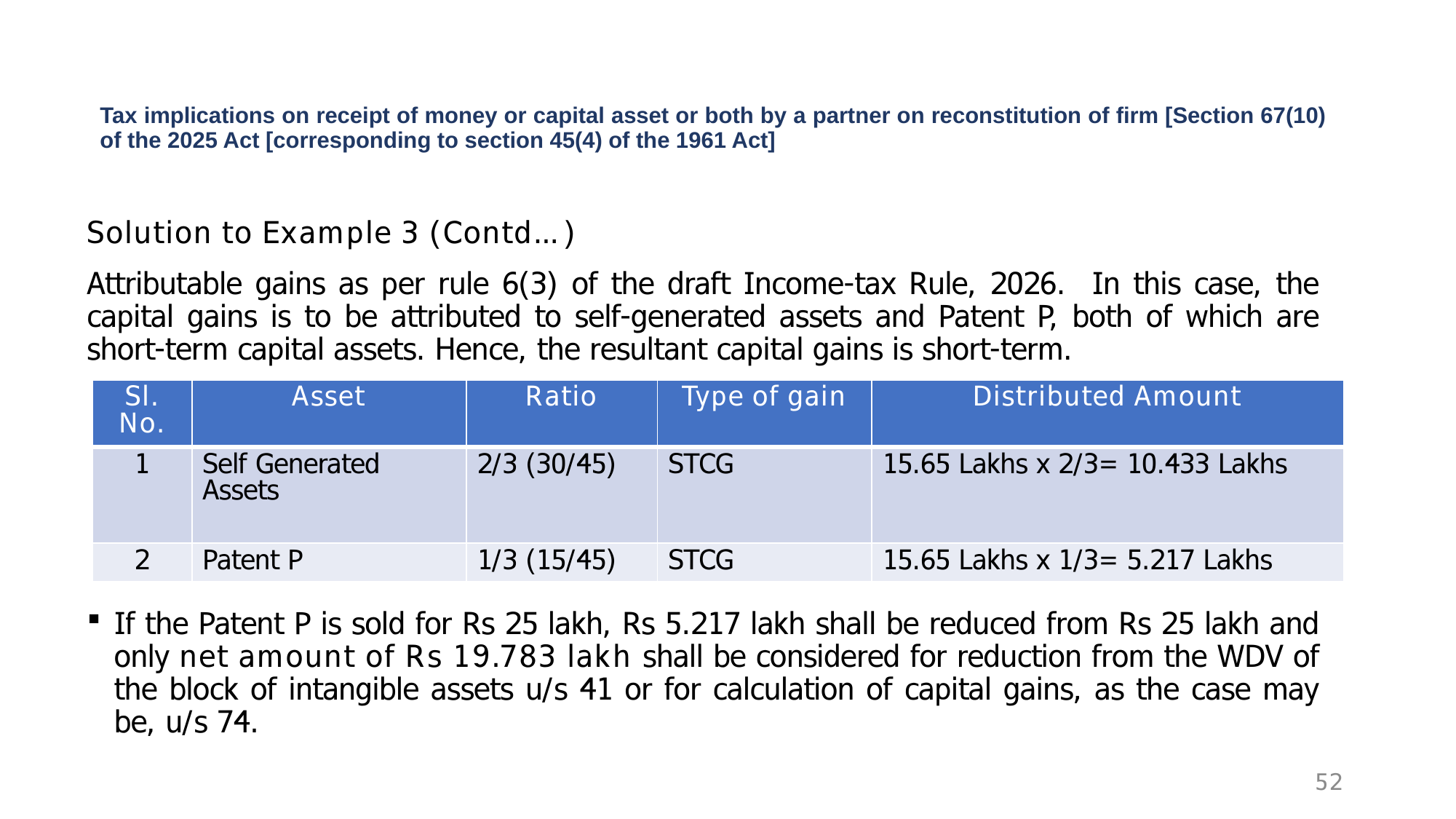

# Tax implications on receipt of money or capital asset or both by a partner on reconstitution of firm [Section 67(10)  of the 2025 Act [corresponding to section 45(4) of the 1961 Act]
Solution to Example 3 (Contd…)
Attributable gains as per rule 6(3) of the draft Income-tax Rule, 2026.  In this case, the capital gains is to be attributed to self-generated assets and Patent P, both of which are short-term capital assets. Hence, the resultant capital gains is short-term.

If the Patent P is sold for Rs 25 lakh, Rs 5.217 lakh shall be reduced from Rs 25 lakh and only net amount of Rs 19.783 lakh shall be considered for reduction from the WDV of the block of intangible assets u/s 41 or for calculation of capital gains, as the case may be, u/s 74.

| Sl. No. | Asset | Ratio | Type of gain | Distributed Amount |
| --- | --- | --- | --- | --- |
| 1 | Self Generated Assets | 2/3 (30/45) | STCG | 15.65 Lakhs x 2/3= 10.433 Lakhs |
| 2 | Patent P | 1/3 (15/45) | STCG | 15.65 Lakhs x 1/3= 5.217 Lakhs |
52